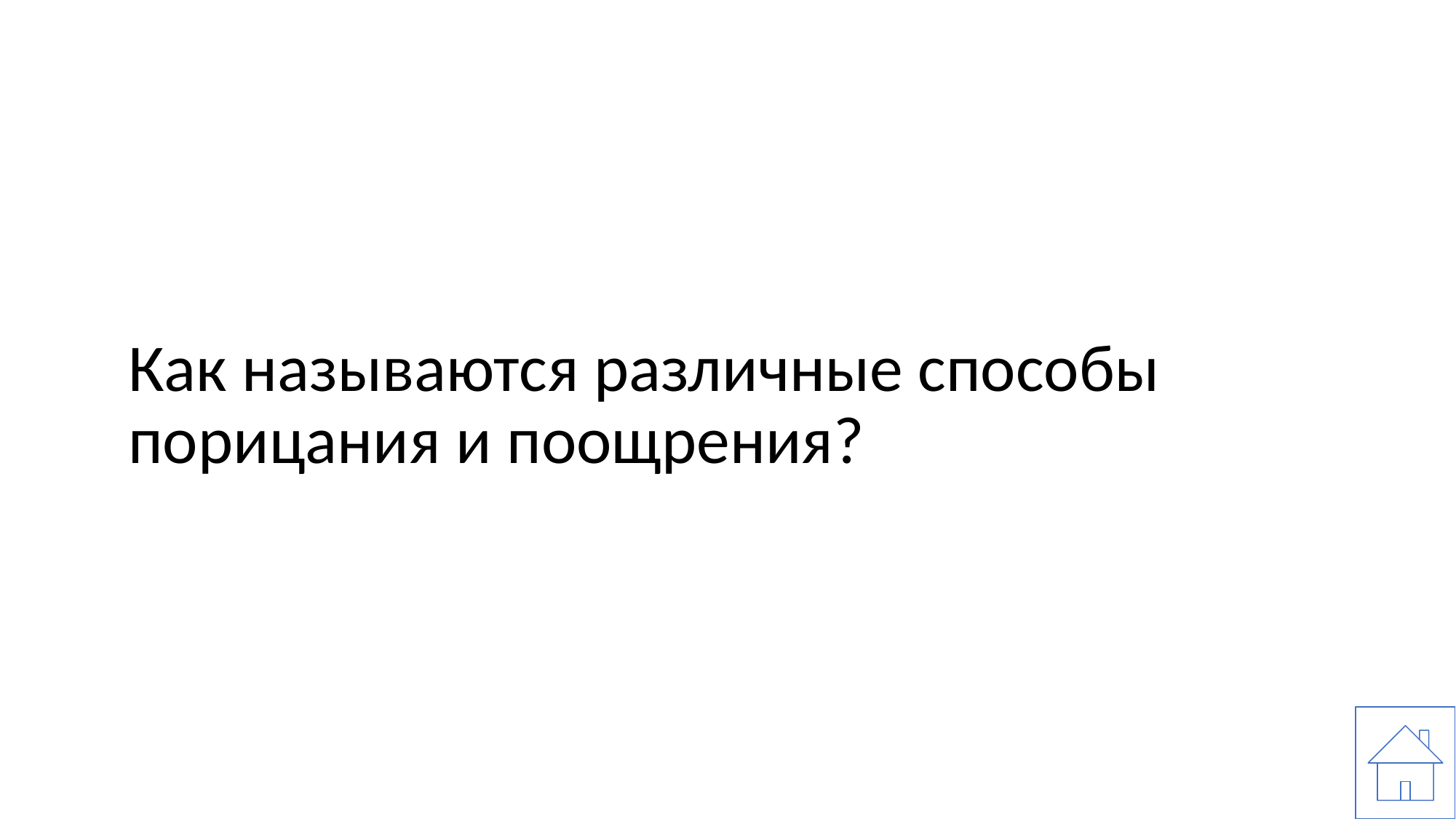

# Как называются различные способы порицания и поощрения?